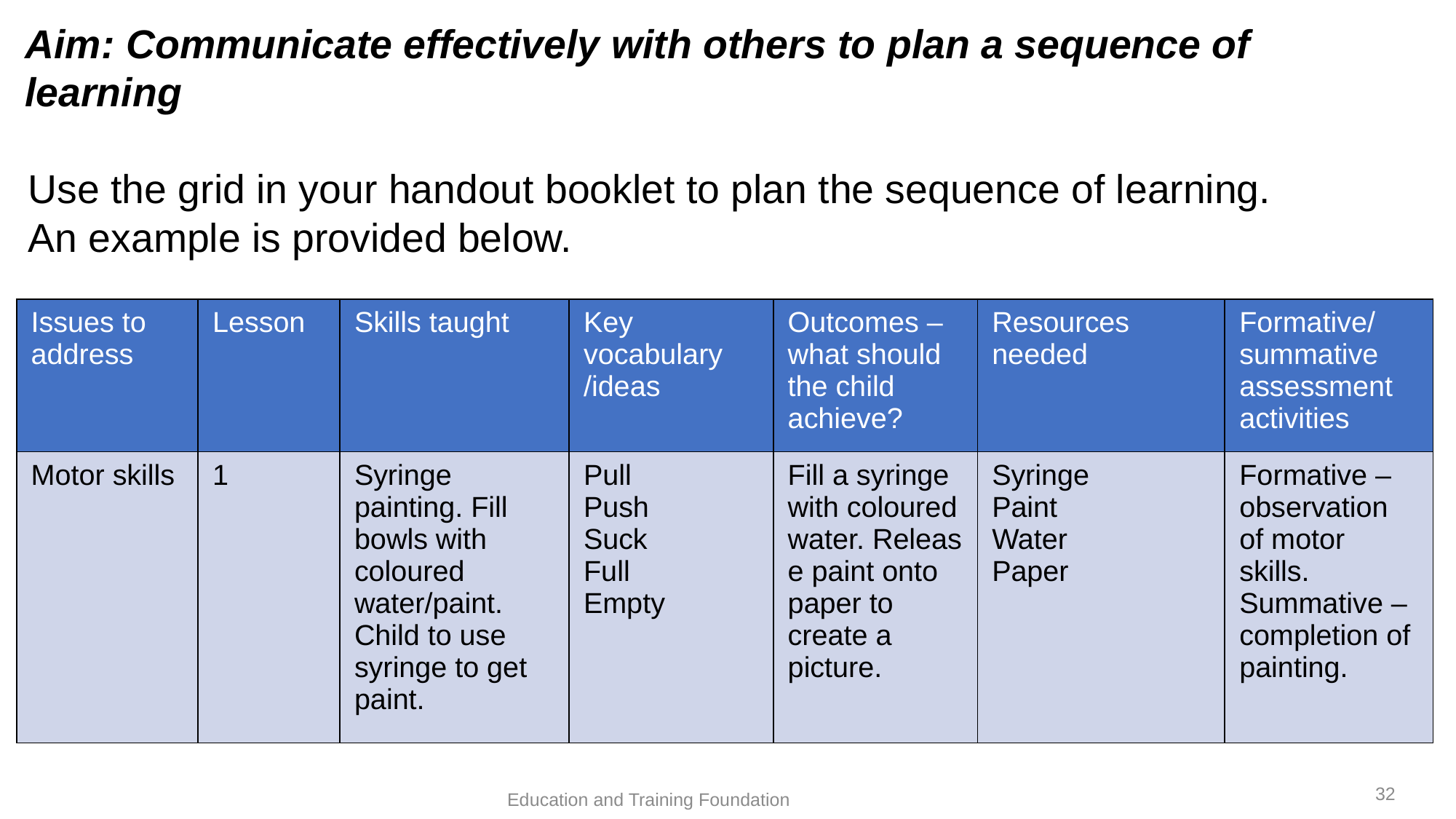

Aim: Communicate effectively with others to plan a sequence of learning
Use the grid in your handout booklet to plan the sequence of learning.
An example is provided below.
| Issues to address | Lesson | Skills taught | Key vocabulary /ideas | Outcomes – what should the child achieve? | Resources needed | Formative/ summative assessment activities |
| --- | --- | --- | --- | --- | --- | --- |
| Motor skills | 1 | Syringe painting. Fill bowls with coloured water/paint. Child to use syringe to get paint. | Pull Push Suck Full Empty | Fill a syringe with coloured water. Release paint onto paper to create a picture. | Syringe Paint Water Paper | Formative – observation of motor skills. Summative – completion of painting. |
32
Education and Training Foundation